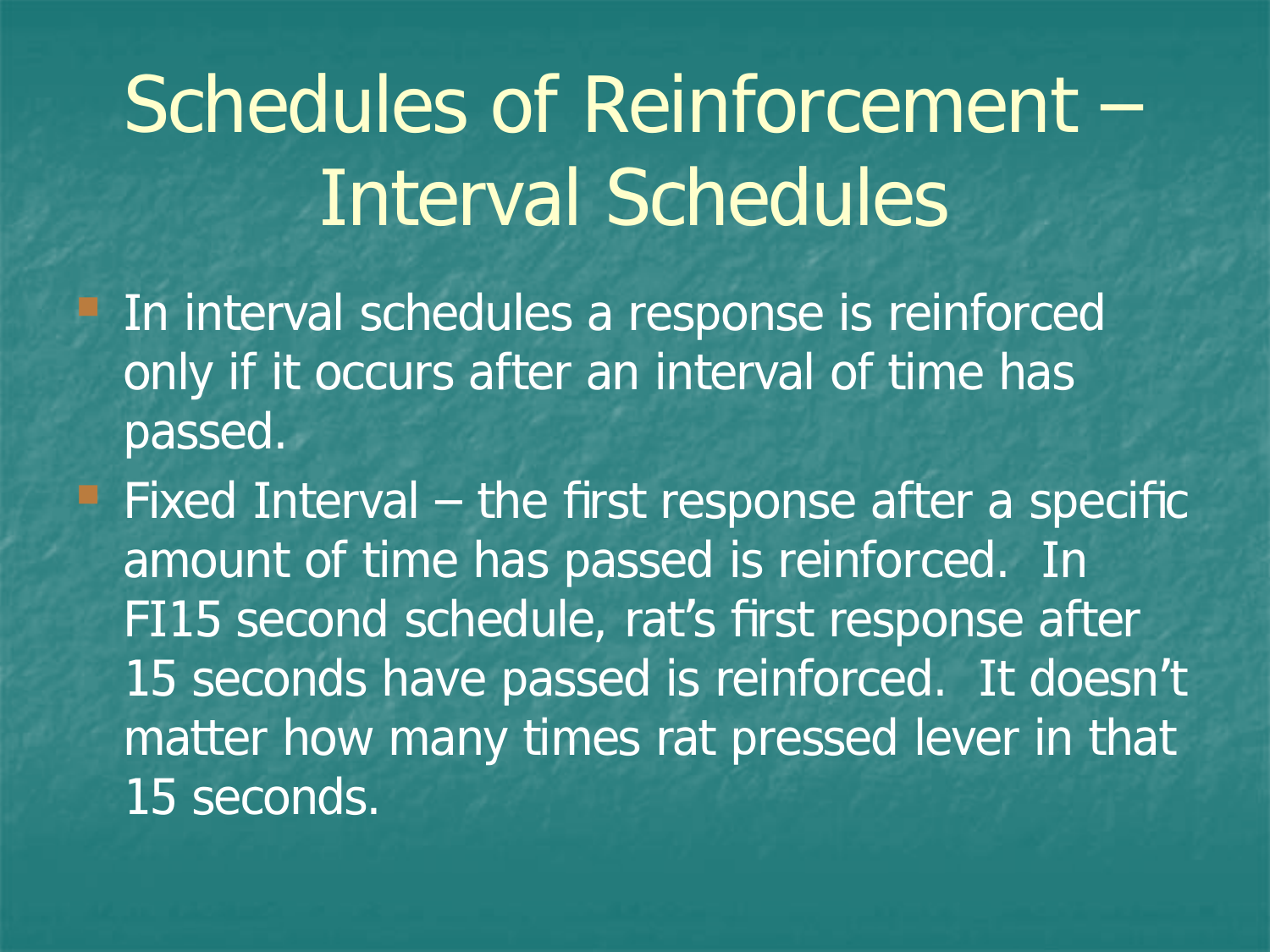

# Schedules of Reinforcement – Interval Schedules
In interval schedules a response is reinforced only if it occurs after an interval of time has passed.
Fixed Interval – the first response after a specific amount of time has passed is reinforced.  In FI15 second schedule, rat’s first response after 15 seconds have passed is reinforced.  It doesn’t matter how many times rat pressed lever in that 15 seconds.